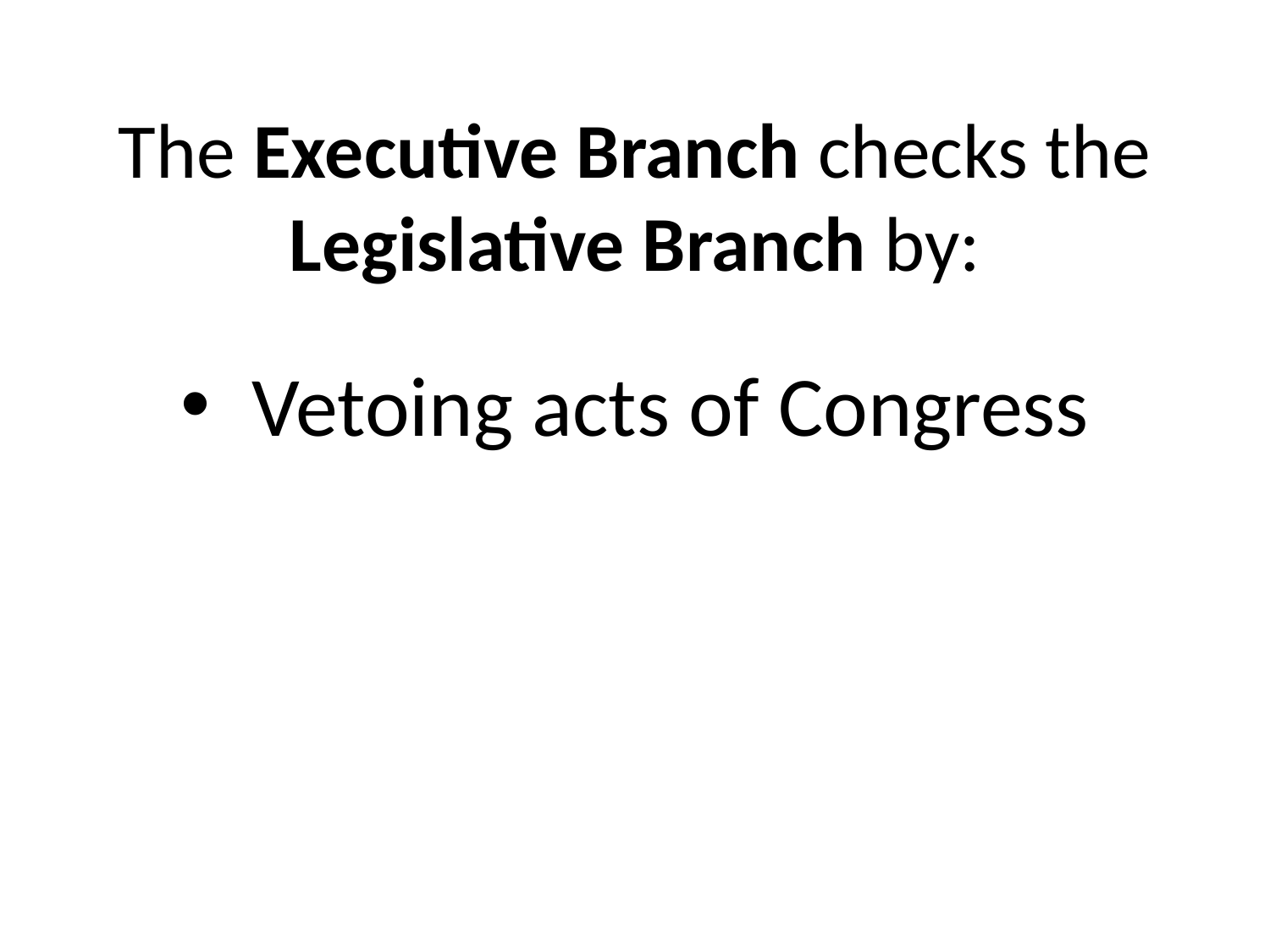

# The Executive Branch checks the Legislative Branch by:
Vetoing acts of Congress